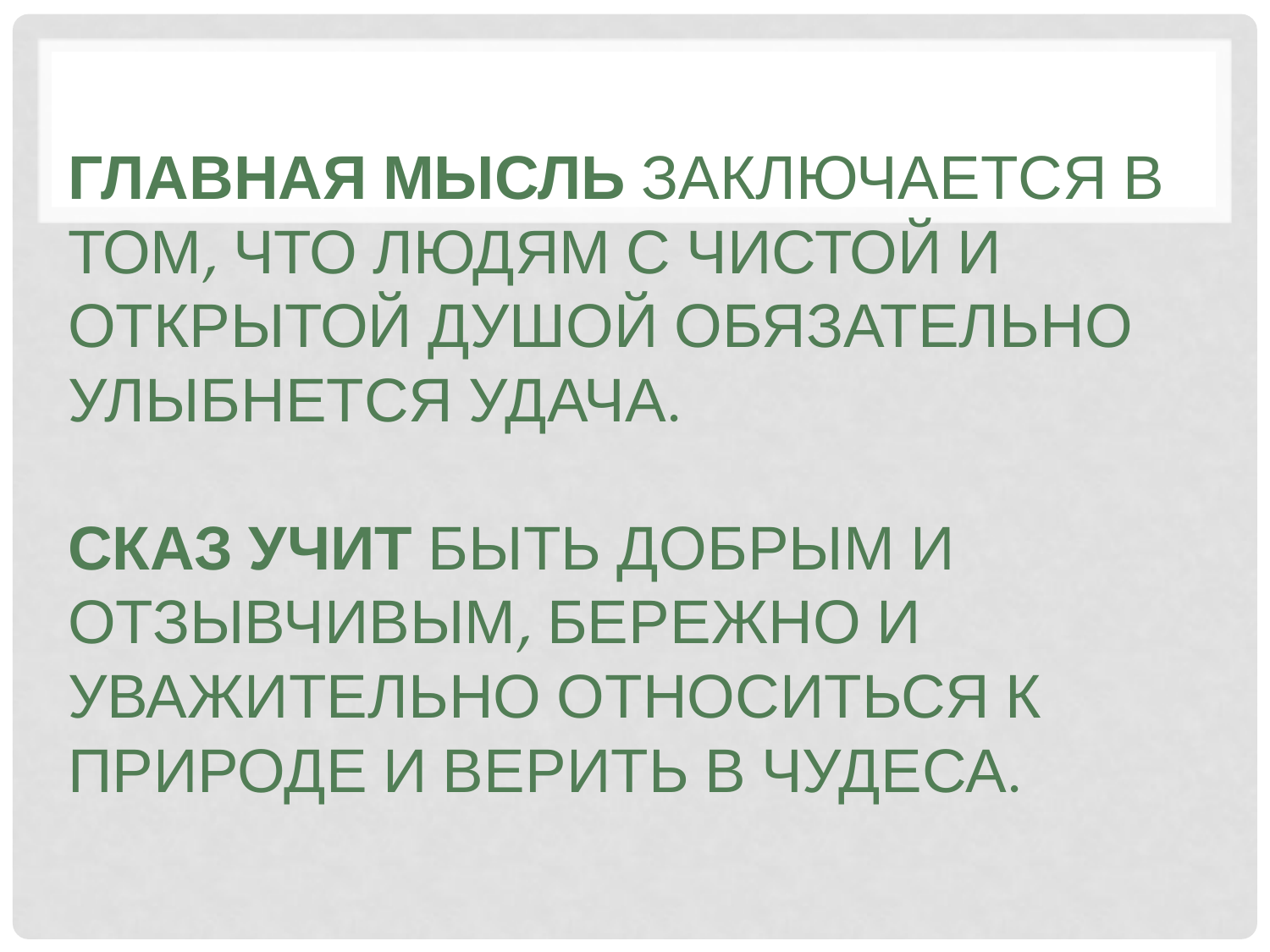

# Главная мысль заключается в том, что людям с чистой и открытой душой обязательно улыбнется удача. Сказ учит быть добрым и отзывчивым, бережно и уважительно относиться к природе и верить в чудеса.